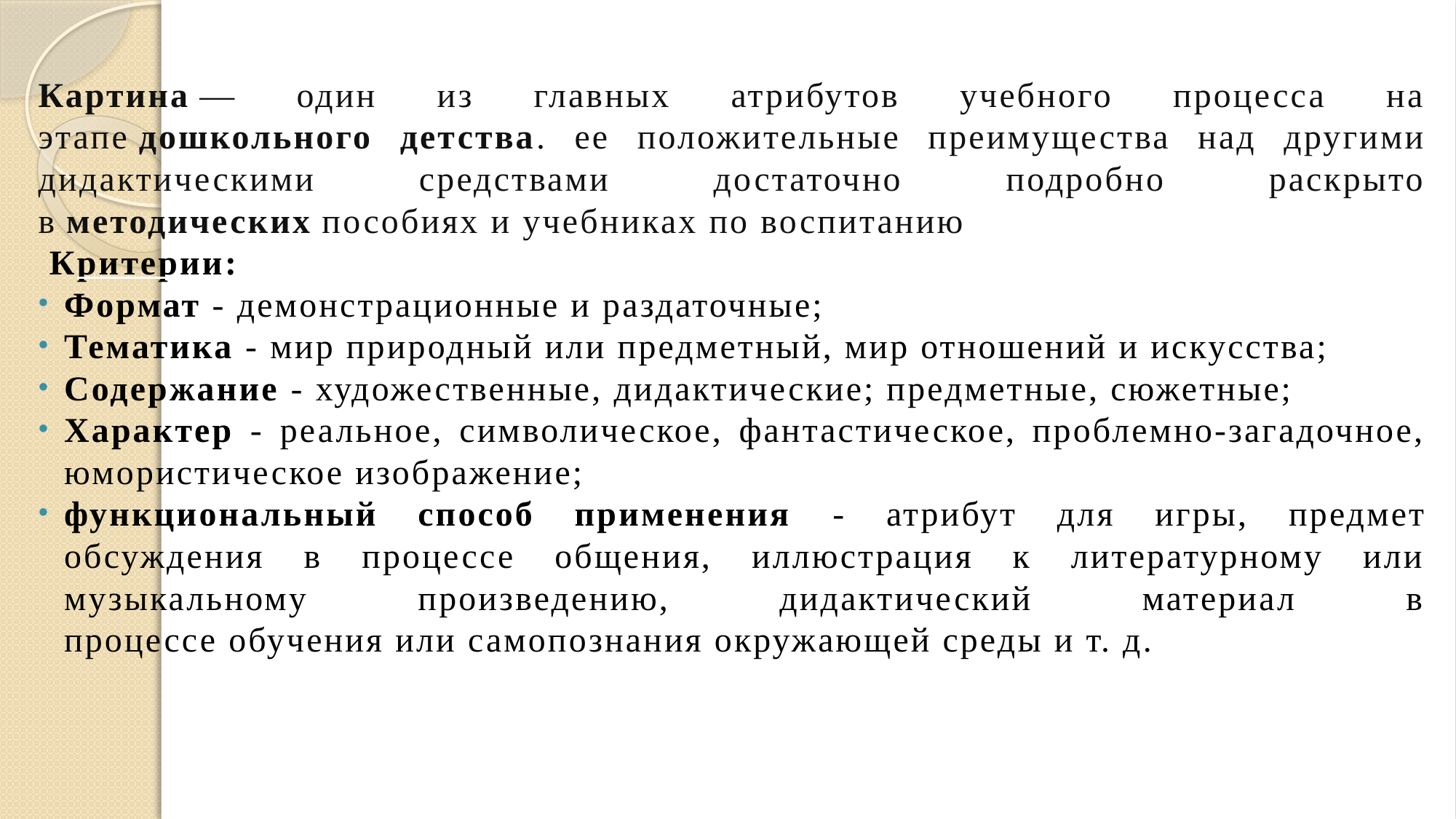

Картина — один из главных атрибутов учебного процесса на этапе дошкольного детства. ее положительные преимущества над другими дидактическими средствами достаточно подробно раскрыто в методических пособиях и учебниках по воспитанию
 Критерии:
Формат - демонстрационные и раздаточные;
Тематика - мир природный или предметный, мир отношений и искусства;
Содержание - художественные, дидактические; предметные, сюжетные;
Характер - реальное, символическое, фантастическое, проблемно-загадочное, юмористическое изображение;
функциональный способ применения - атрибут для игры, предмет обсуждения в процессе общения, иллюстрация к литературному или музыкальному произведению, дидактический материал в процессе обучения или самопознания окружающей среды и т. д.